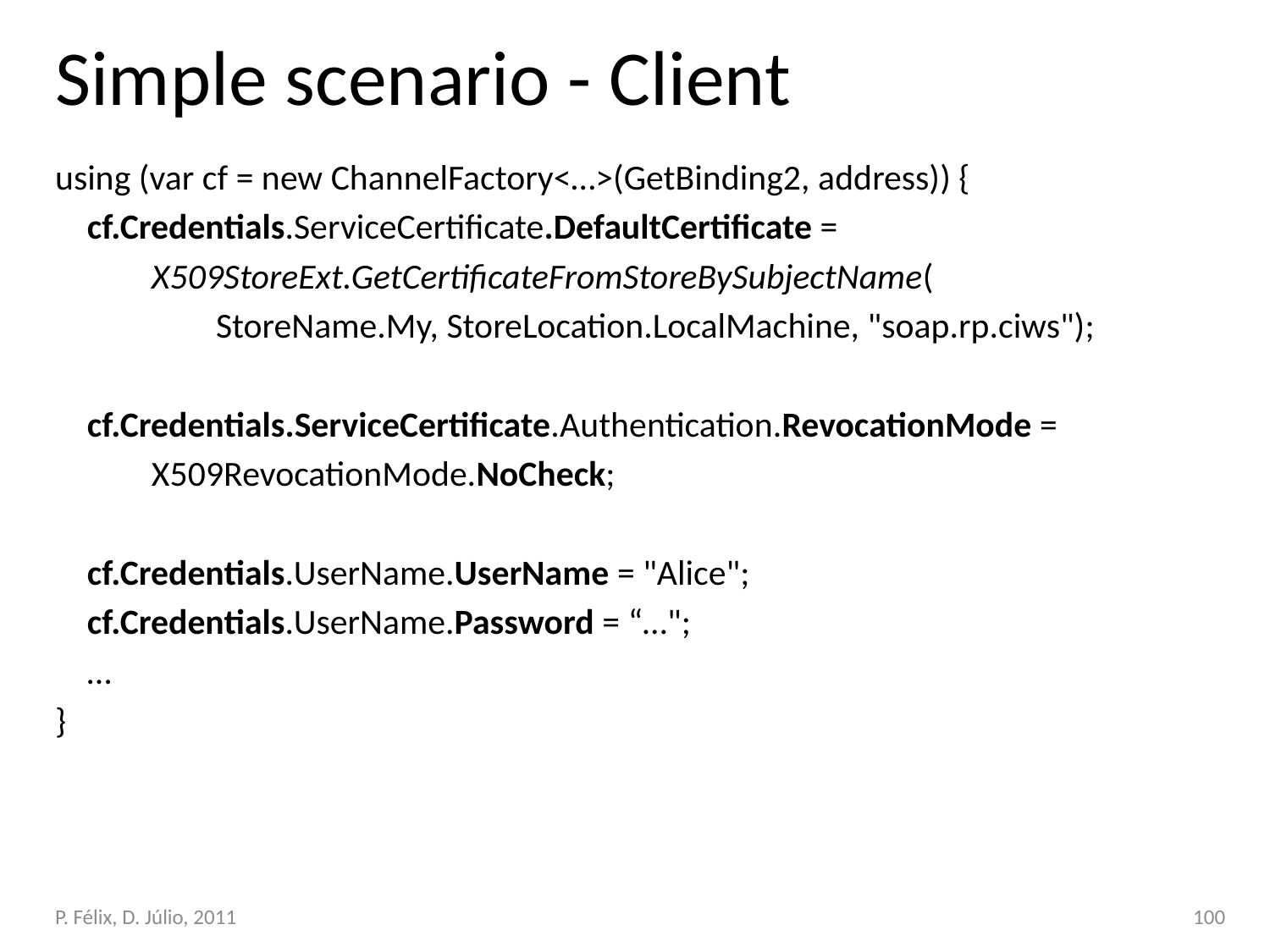

# Simple scenario - Client
using (var cf = new ChannelFactory<…>(GetBinding2, address)) {
    cf.Credentials.ServiceCertificate.DefaultCertificate =
            X509StoreExt.GetCertificateFromStoreBySubjectName(
                    StoreName.My, StoreLocation.LocalMachine, "soap.rp.ciws");

    cf.Credentials.ServiceCertificate.Authentication.RevocationMode =
            X509RevocationMode.NoCheck;

    cf.Credentials.UserName.UserName = "Alice";
    cf.Credentials.UserName.Password = “…";
    …
}

P. Félix, D. Júlio, 2011
100